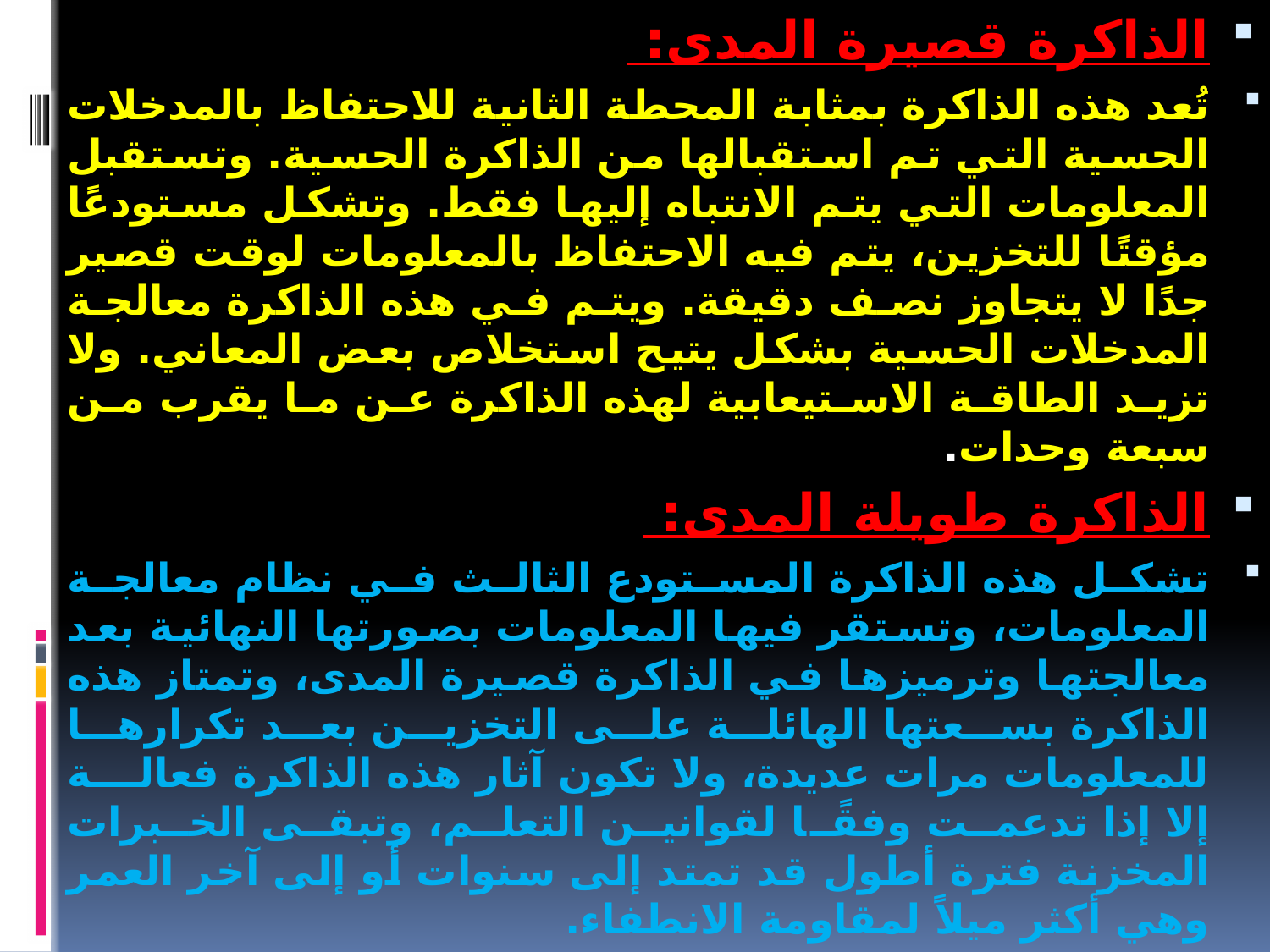

الذاكرة قصيرة المدى:
تُعد هذه الذاكرة بمثابة المحطة الثانية للاحتفاظ بالمدخلات الحسية التي تم استقبالها من الذاكرة الحسية. وتستقبل المعلومات التي يتم الانتباه إليها فقط. وتشكل مستودعًا مؤقتًا للتخزين، يتم فيه الاحتفاظ بالمعلومات لوقت قصير جدًا لا يتجاوز نصف دقيقة. ويتم في هذه الذاكرة معالجة المدخلات الحسية بشكل يتيح استخلاص بعض المعاني. ولا تزيد الطاقة الاستيعابية لهذه الذاكرة عن ما يقرب من سبعة وحدات.
الذاكرة طويلة المدى:
تشكل هذه الذاكرة المستودع الثالث في نظام معالجة المعلومات، وتستقر فيها المعلومات بصورتها النهائية بعد معالجتها وترميزها في الذاكرة قصيرة المدى، وتمتاز هذه الذاكرة بسعتها الهائلة على التخزين بعد تكرارها للمعلومات مرات عديدة، ولا تكون آثار هذه الذاكرة فعالة إلا إذا تدعمت وفقًا لقوانين التعلم، وتبقى الخبرات المخزنة فترة أطول قد تمتد إلى سنوات أو إلى آخر العمر وهي أكثر ميلاً لمقاومة الانطفاء.